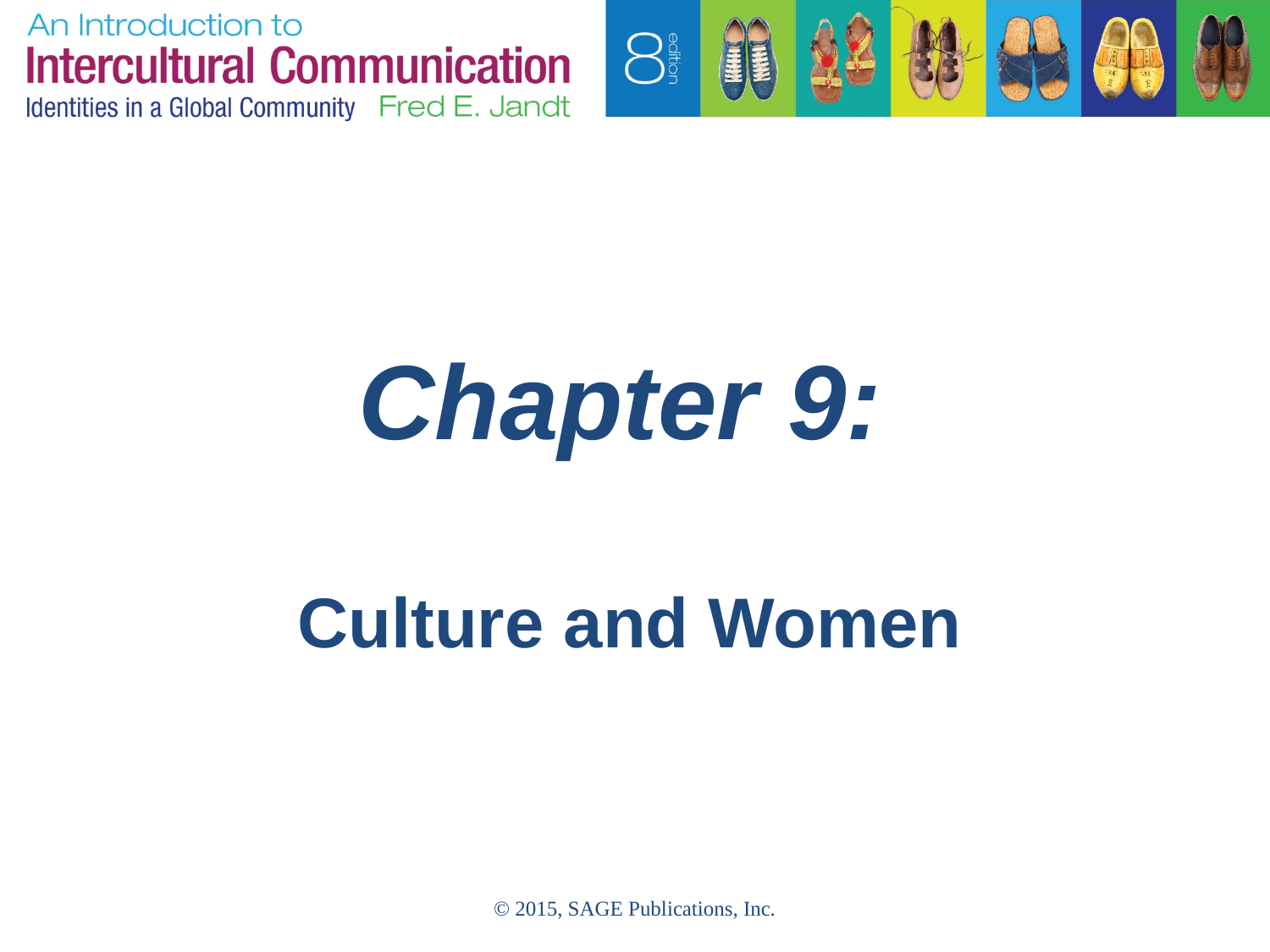

# Chapter 9:
Culture and Women
© 2015, SAGE Publications, Inc.